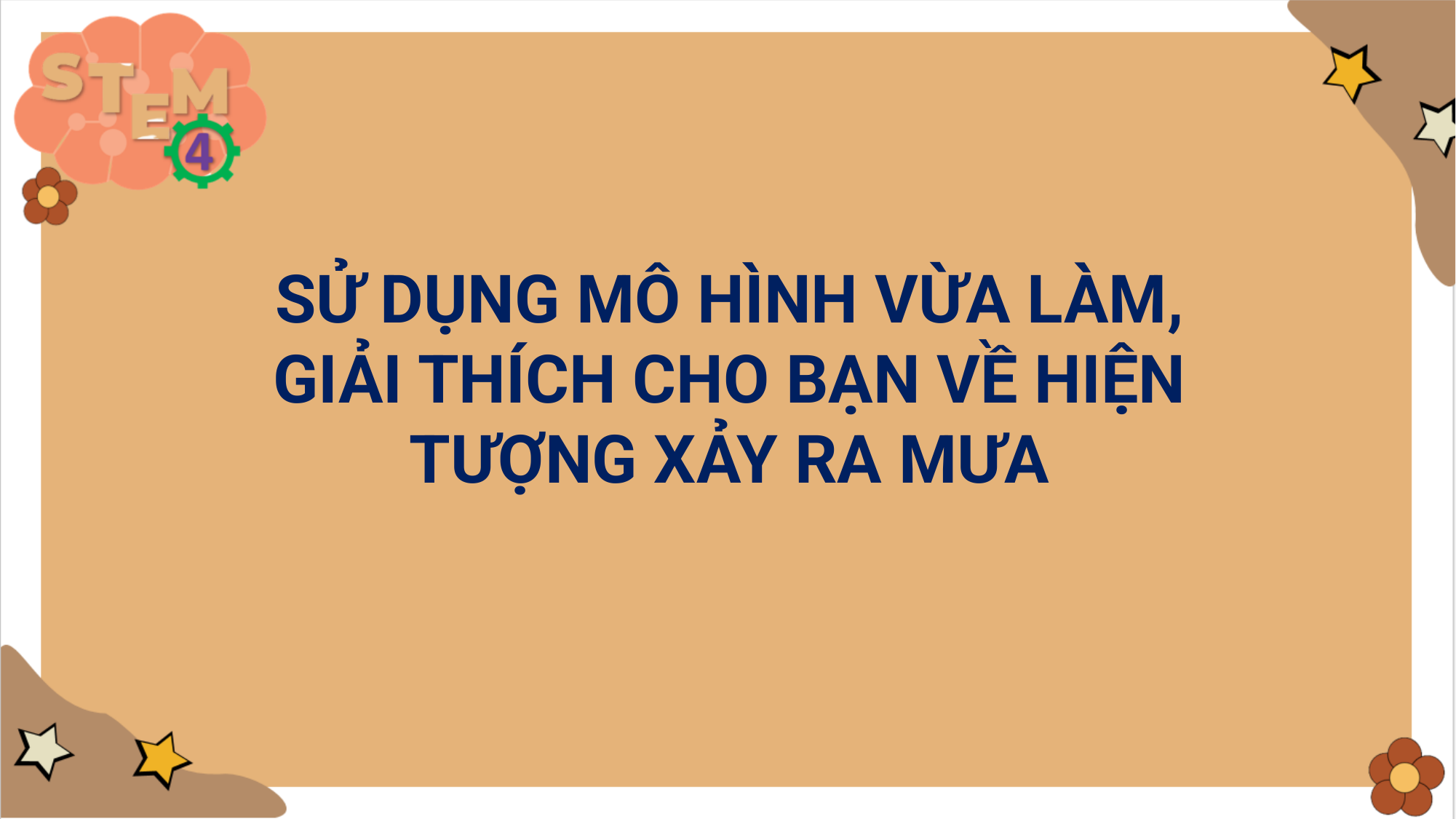

SỬ DỤNG MÔ HÌNH VỪA LÀM, GIẢI THÍCH CHO BẠN VỀ HIỆN TƯỢNG XẢY RA MƯA